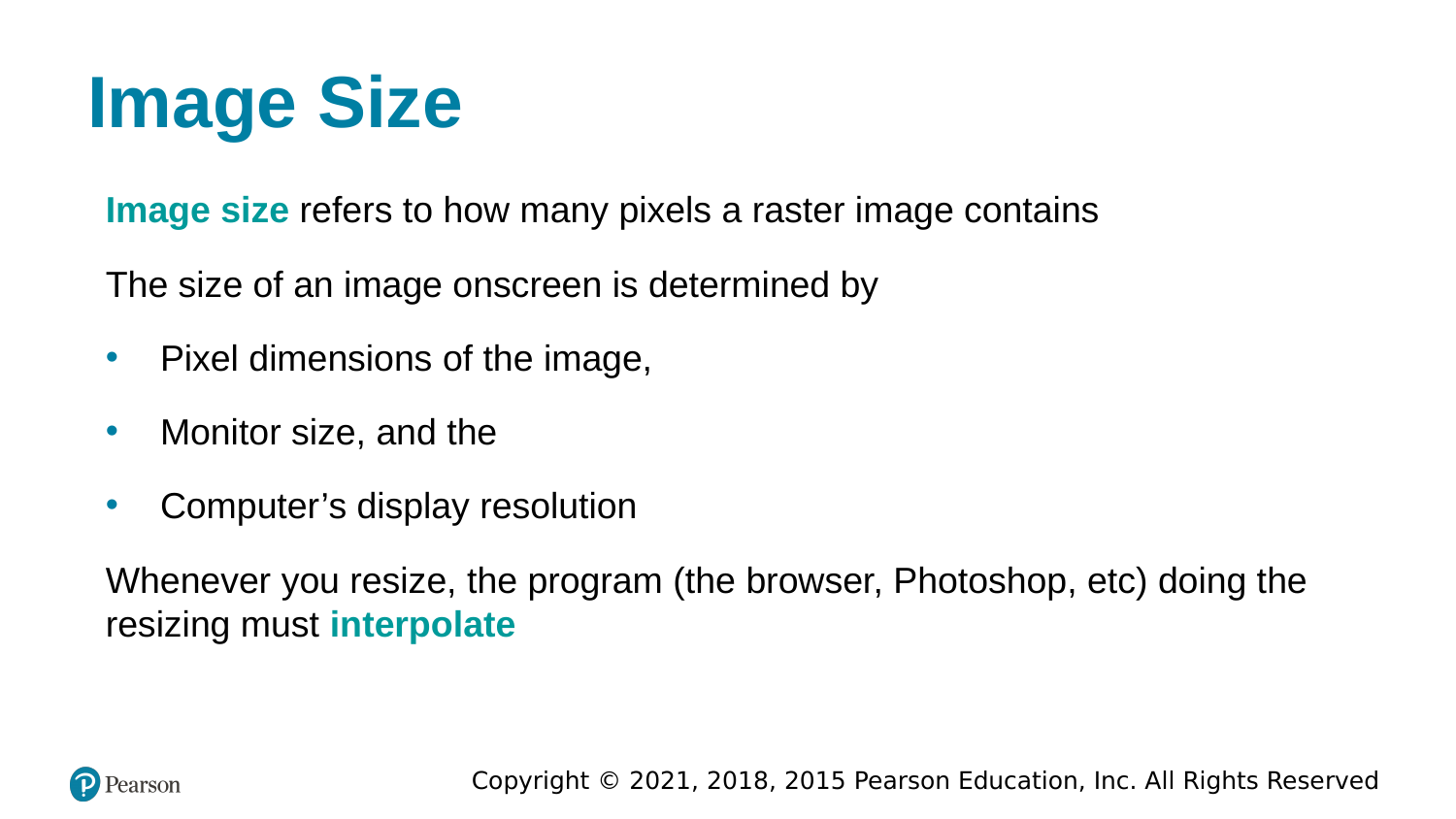

# Image Size
Image size refers to how many pixels a raster image contains
The size of an image onscreen is determined by
Pixel dimensions of the image,
Monitor size, and the
Computer’s display resolution
Whenever you resize, the program (the browser, Photoshop, etc) doing the resizing must interpolate